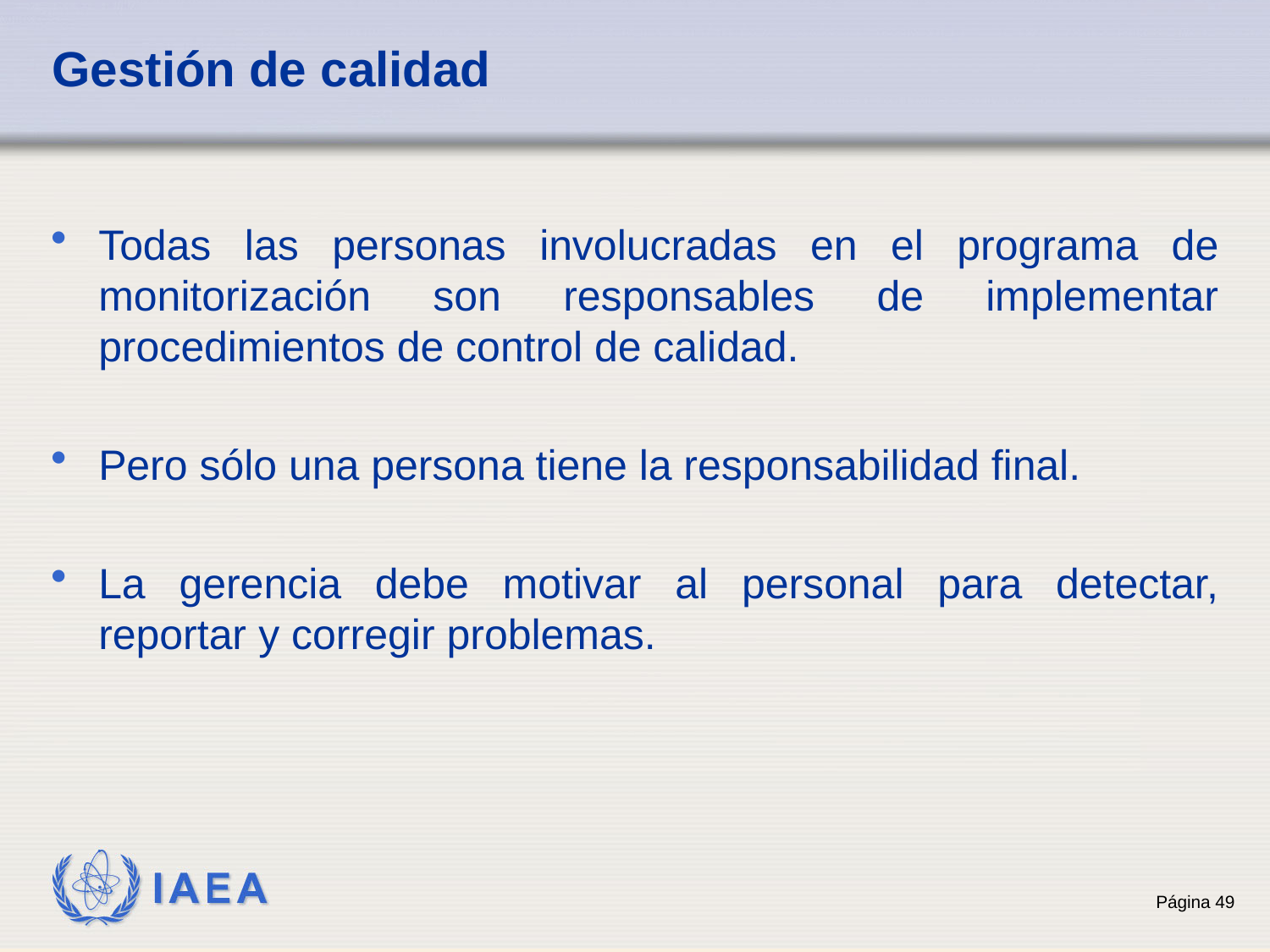

# Gestión de calidad
Todas las personas involucradas en el programa de monitorización son responsables de implementar procedimientos de control de calidad.

Pero sólo una persona tiene la responsabilidad final.

La gerencia debe motivar al personal para detectar, reportar y corregir problemas.

49